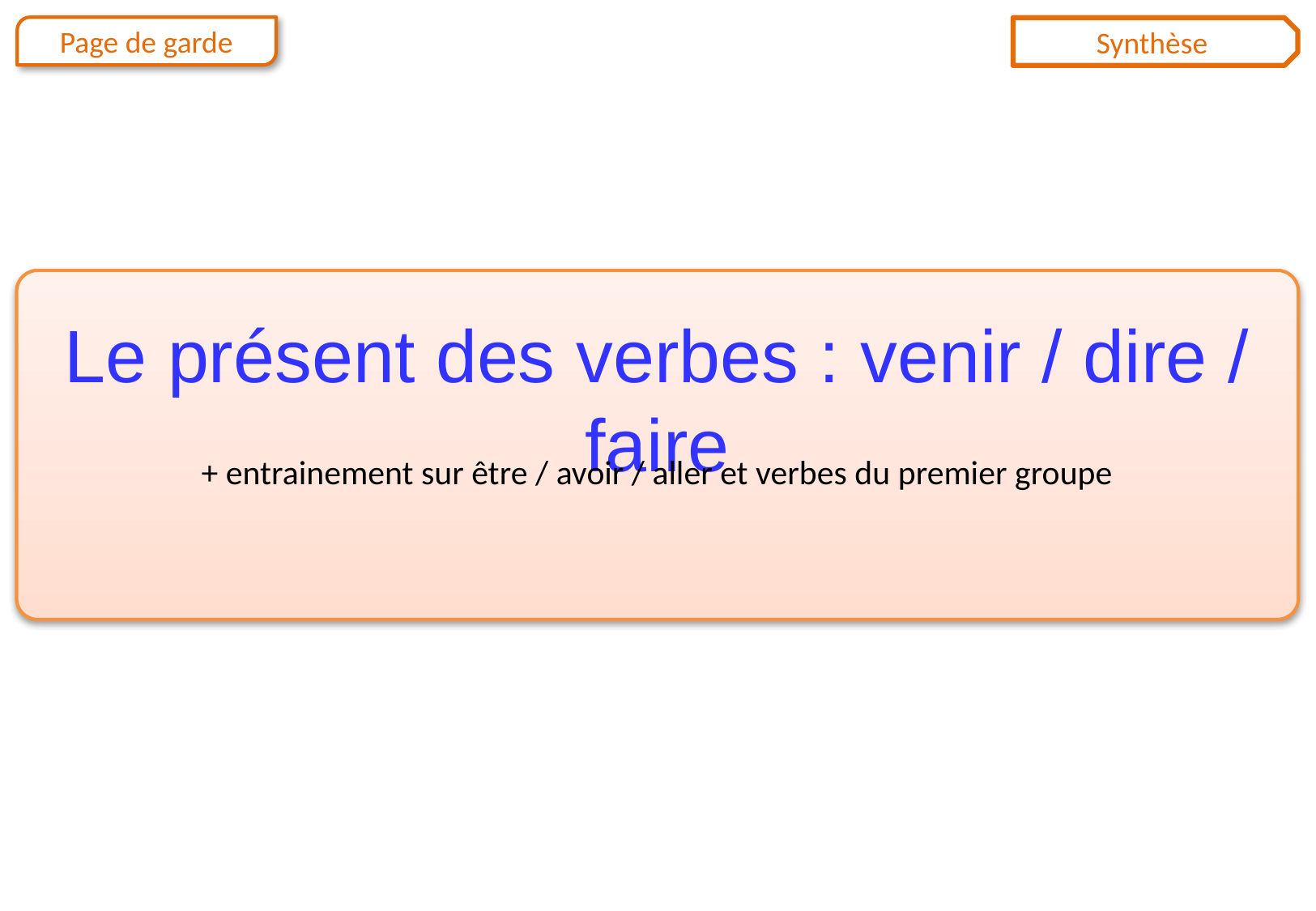

# Le présent des verbes : venir / dire / faire
+ entrainement sur être / avoir / aller et verbes du premier groupe